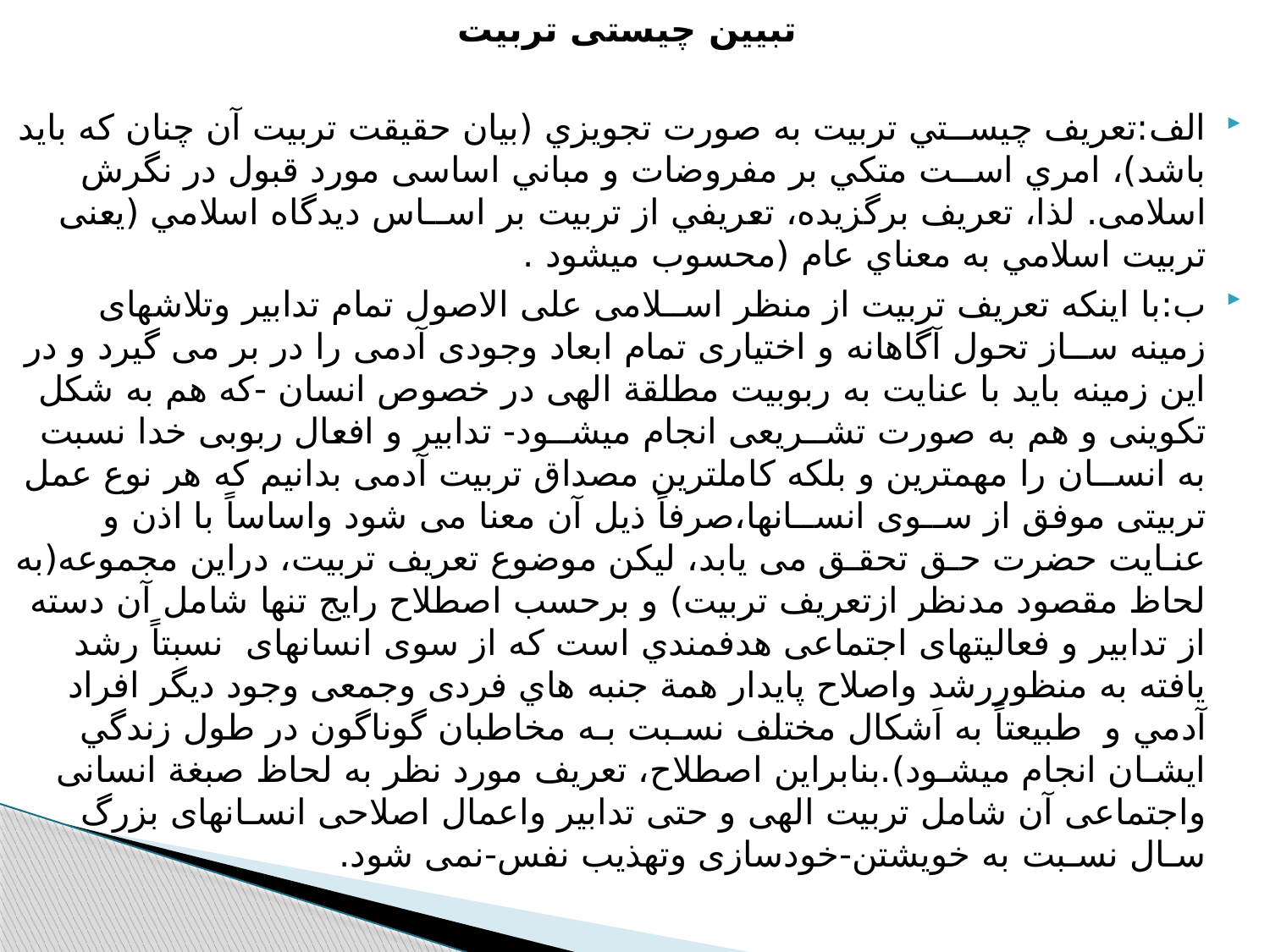

تبیین چیستی تربیت

الف:تعريف چيســتي تربيت به صورت تجويزي (بيان حقيقت تربيت آن چنان که بايد باشد)، امري اســت متكي بر مفروضات و مباني اساسی مورد قبول در نگرش اسلامی. لذا، تعريف برگزيده، تعريفي از تربيت بر اســاس ديدگاه اسلامي (يعنی تربيت اسلامي به معناي عام (محسوب ميشود .
ب:با اينکه تعريف تربيت از منظر اســلامی علی الاصول تمام تدابير وتلاشهای زمينه ســاز تحول آگاهانه و اختياری تمام ابعاد وجودی آدمی را در بر می گيرد و در اين زمينه بايد با عنايت به ربوبيت مطلقة الهی در خصوص انسان -که هم به شکل تکوينی و هم به صورت تشــريعی انجام میشــود- تدابير و افعال ربوبی خدا نسبت به انســان را مهمترين و بلکه کاملترين مصداق تربيت آدمی بدانيم که هر نوع عمل تربيتی موفق از ســوی انســانها،صرفاً ذیل آن معنا می شود واساساً با اذن و عنـايت حضرت حـق تحقـق می يابد، ليکن موضوع تعريف تربيت، دراين مجموعه(به لحاظ مقصود مدنظر ازتعريف تربيت) و برحسب اصطلاح رايج تنها شامل آن دسته از تدابير و فعاليتهای اجتماعی هدفمندي است كه از سوی انسانهای  نسبتاً رشد يافته به منظوررشد واصلاح پايدار همة جنبه هاي فردی وجمعی وجود ديگر افراد آدمي و  طبيعتاً به اَشكال مختلف نسـبت بـه مخاطبان گوناگون در طول زندگي ايشـان انجام میشـود).بنابراين اصطلاح، تعريف مورد نظر به لحاظ صبغة انسانی واجتماعی آن شامل تربيت الهی و حتی تدابير واعمال اصلاحی انسـانهای بزرگ سـال نسـبت به خويشتن-خودسازی وتهذيب نفس-نمی شود.